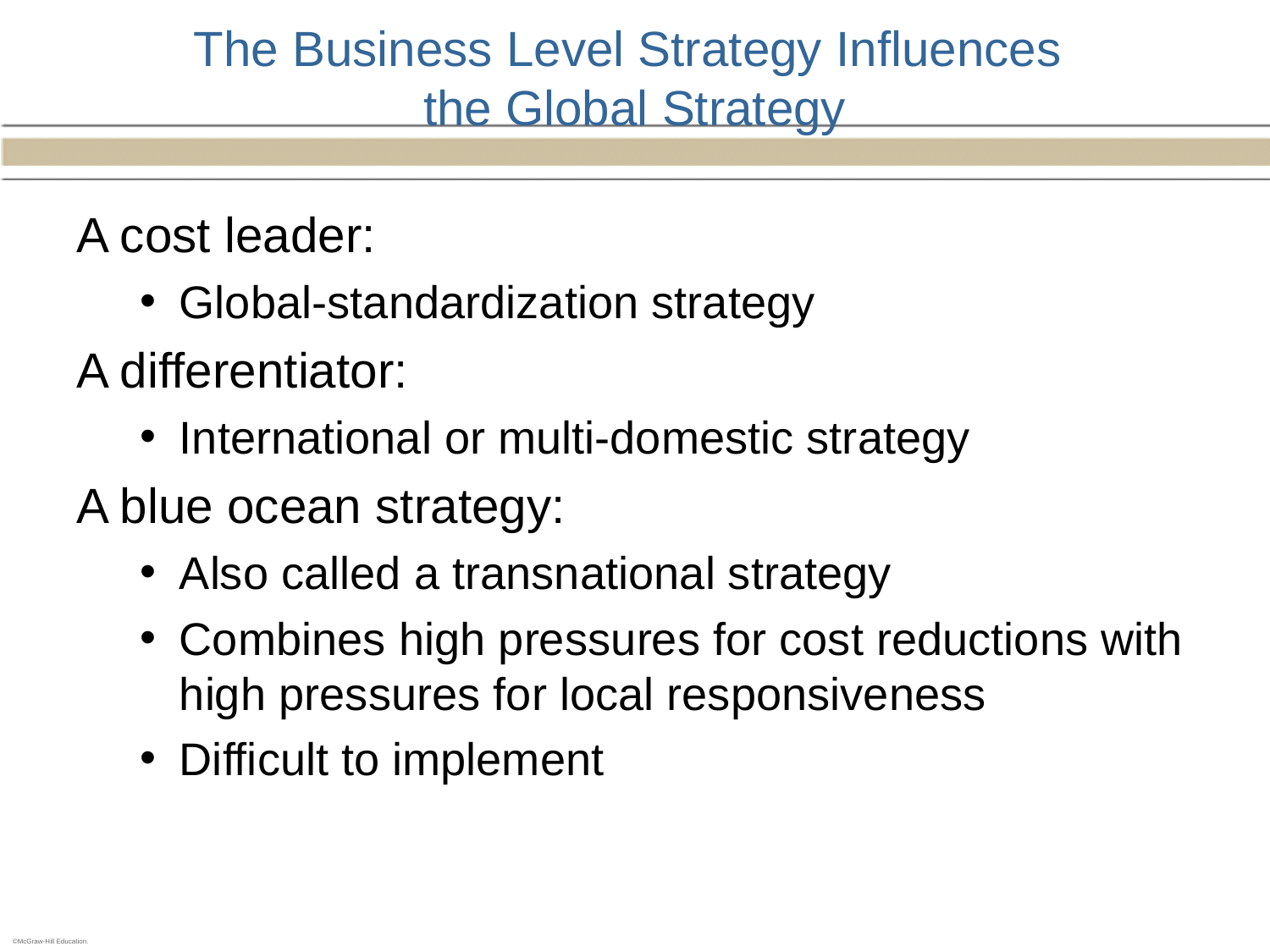

# The Business Level Strategy Influences the Global Strategy
A cost leader:
Global-standardization strategy
A differentiator:
International or multi-domestic strategy
A blue ocean strategy:
Also called a transnational strategy
Combines high pressures for cost reductions with high pressures for local responsiveness
Difficult to implement